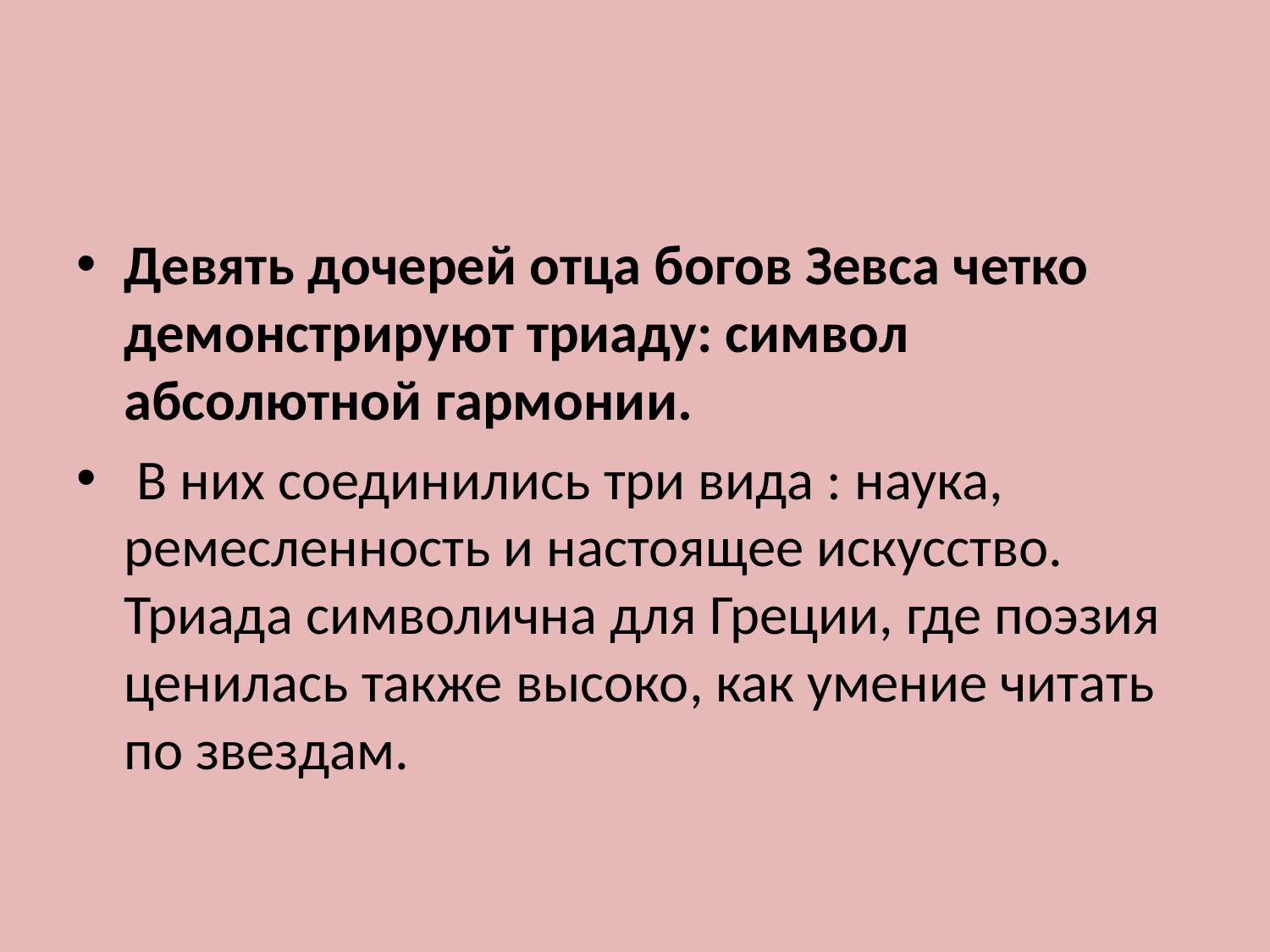

#
Девять дочерей отца богов Зевса четко демонстрируют триаду: символ абсолютной гармонии.
 В них соединились три вида : наука, ремесленность и настоящее искусство. Триада символична для Греции, где поэзия ценилась также высоко, как умение читать по звездам.